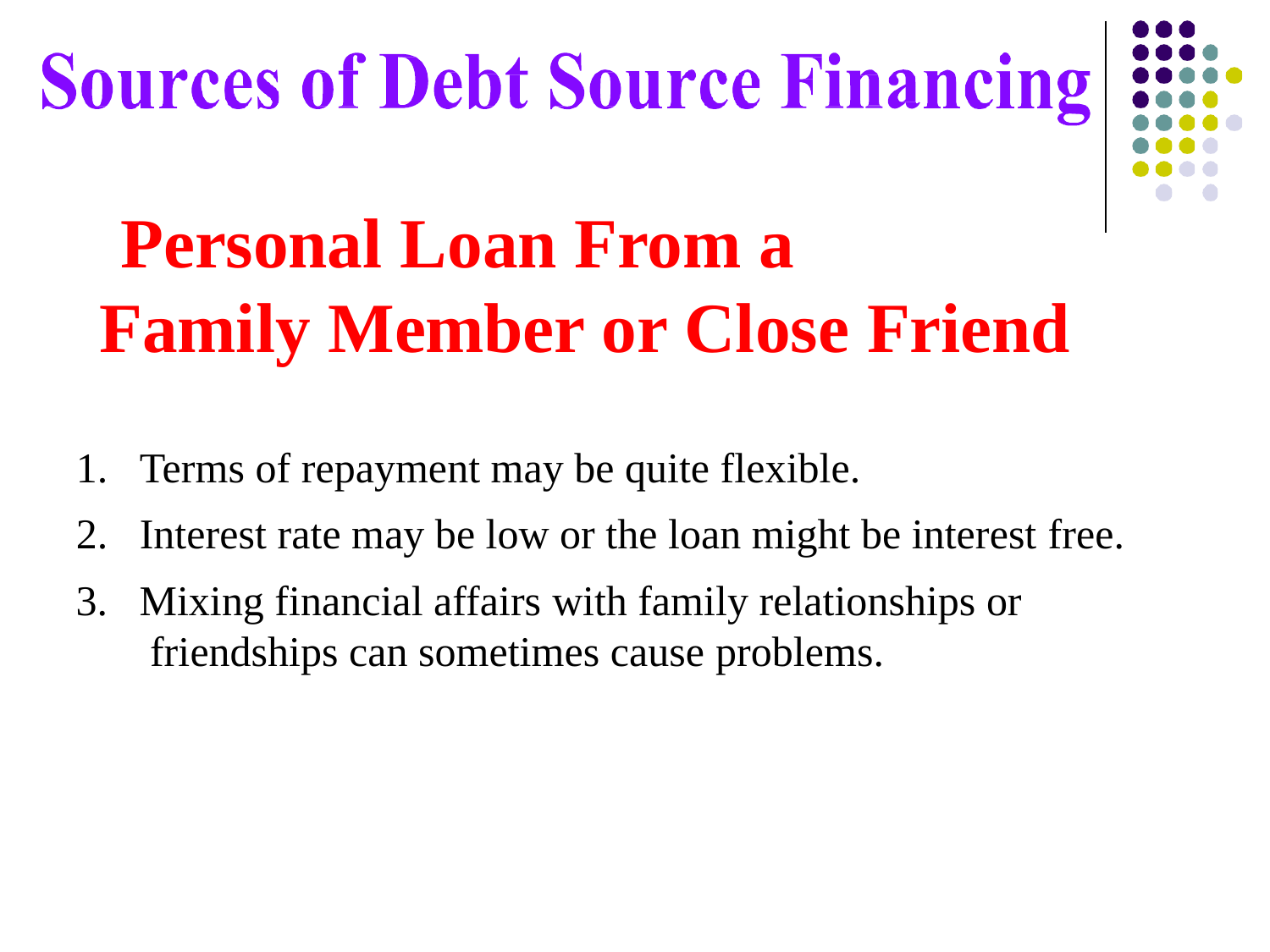

# Personal Loan From a
Family Member or Close Friend
Terms of repayment may be quite flexible.
Interest rate may be low or the loan might be interest free.
Mixing financial affairs with family relationships or  friendships can sometimes cause problems.